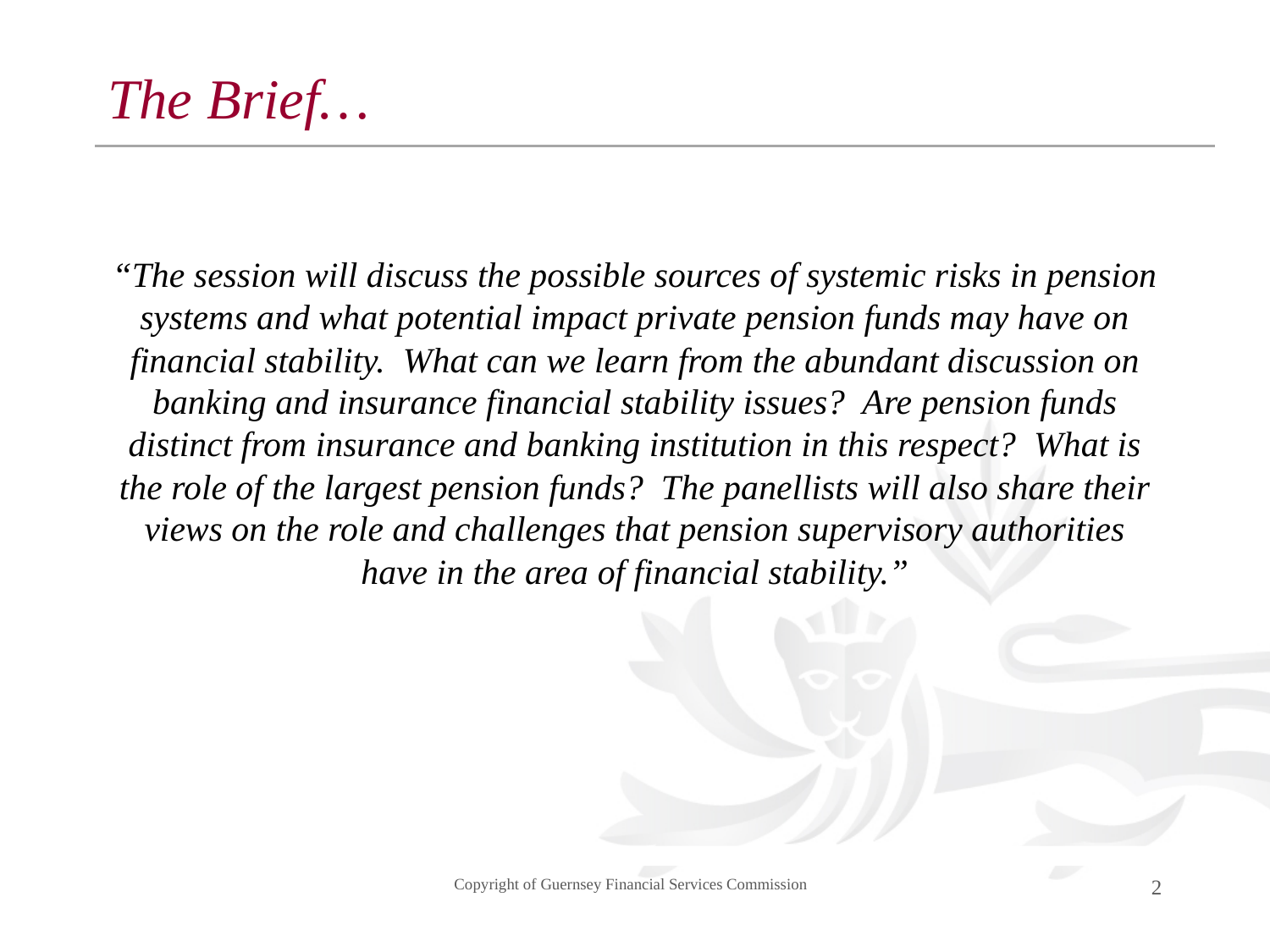

# The Brief…
“The session will discuss the possible sources of systemic risks in pension systems and what potential impact private pension funds may have on financial stability.  What can we learn from the abundant discussion on banking and insurance financial stability issues?  Are pension funds distinct from insurance and banking institution in this respect?  What is the role of the largest pension funds?  The panellists will also share their views on the role and challenges that pension supervisory authorities have in the area of financial stability.”
Copyright of Guernsey Financial Services Commission
2